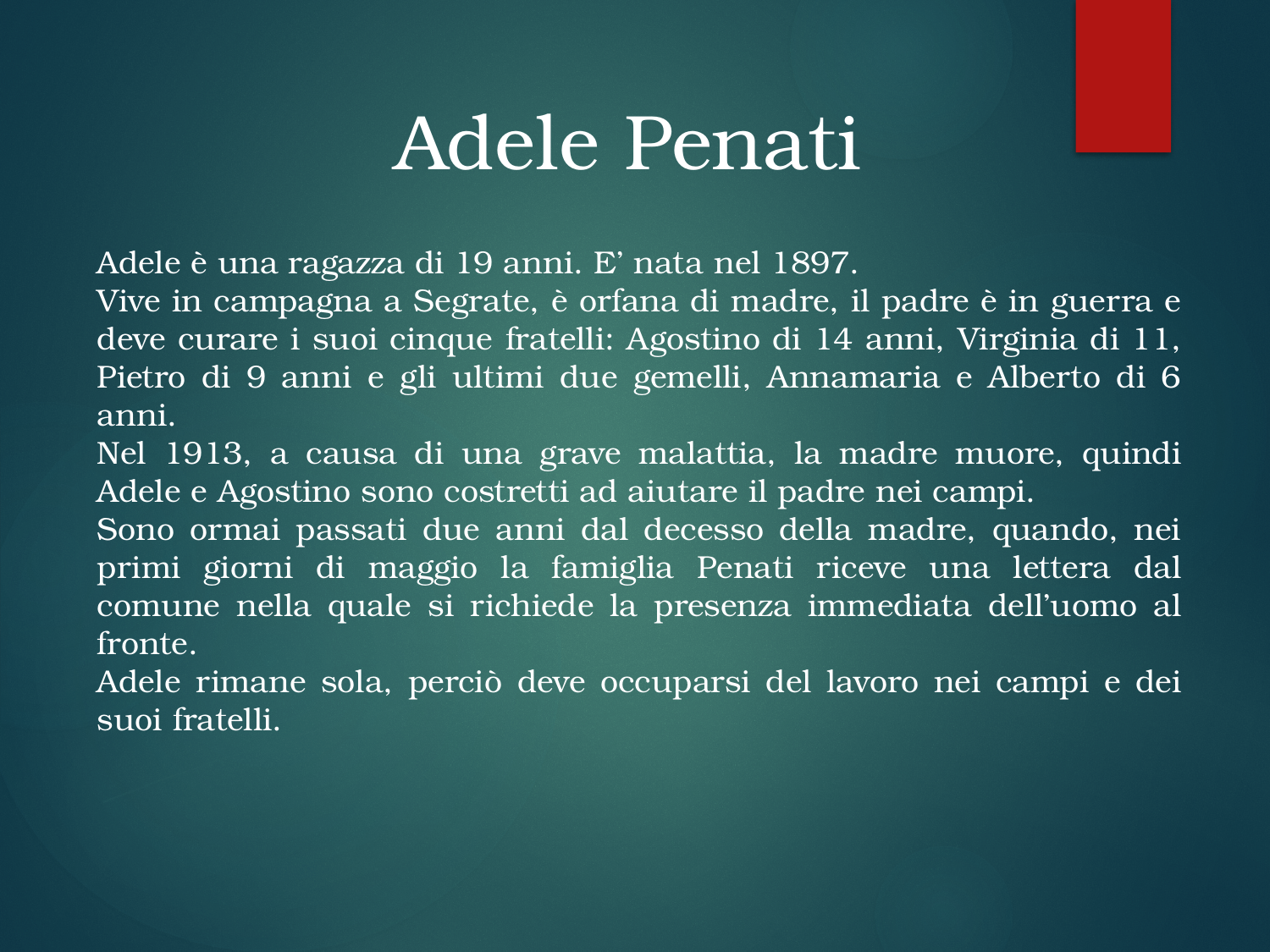

Adele Penati
Adele è una ragazza di 19 anni. E’ nata nel 1897.
Vive in campagna a Segrate, è orfana di madre, il padre è in guerra e deve curare i suoi cinque fratelli: Agostino di 14 anni, Virginia di 11, Pietro di 9 anni e gli ultimi due gemelli, Annamaria e Alberto di 6 anni.
Nel 1913, a causa di una grave malattia, la madre muore, quindi Adele e Agostino sono costretti ad aiutare il padre nei campi.
Sono ormai passati due anni dal decesso della madre, quando, nei primi giorni di maggio la famiglia Penati riceve una lettera dal comune nella quale si richiede la presenza immediata dell’uomo al fronte.
Adele rimane sola, perciò deve occuparsi del lavoro nei campi e dei suoi fratelli.